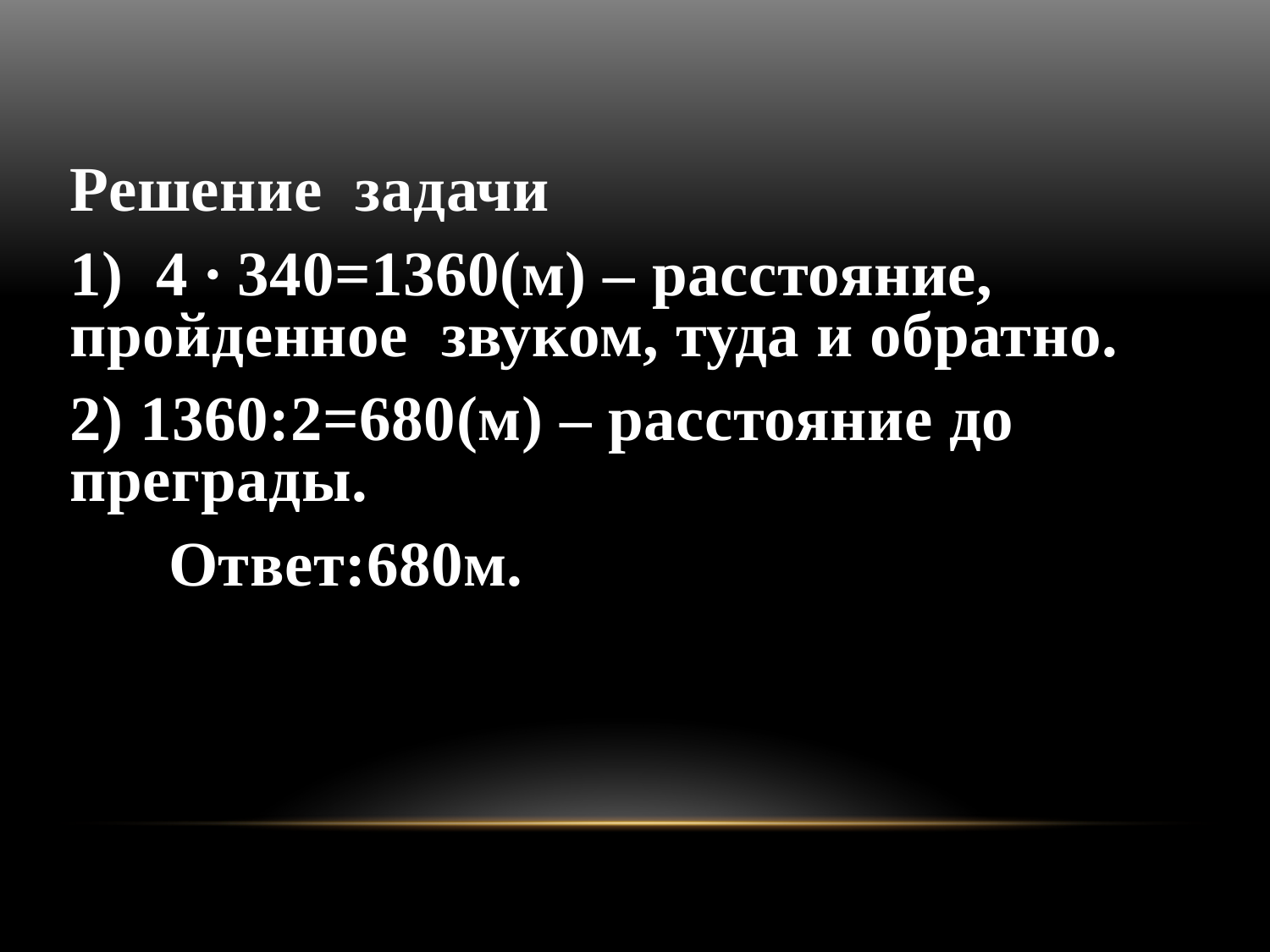

Решение  задачи
1)  4 ∙ 340=1360(м) – расстояние, пройденное  звуком, туда и обратно.
2) 1360:2=680(м) – расстояние до  преграды.
      Ответ:680м.